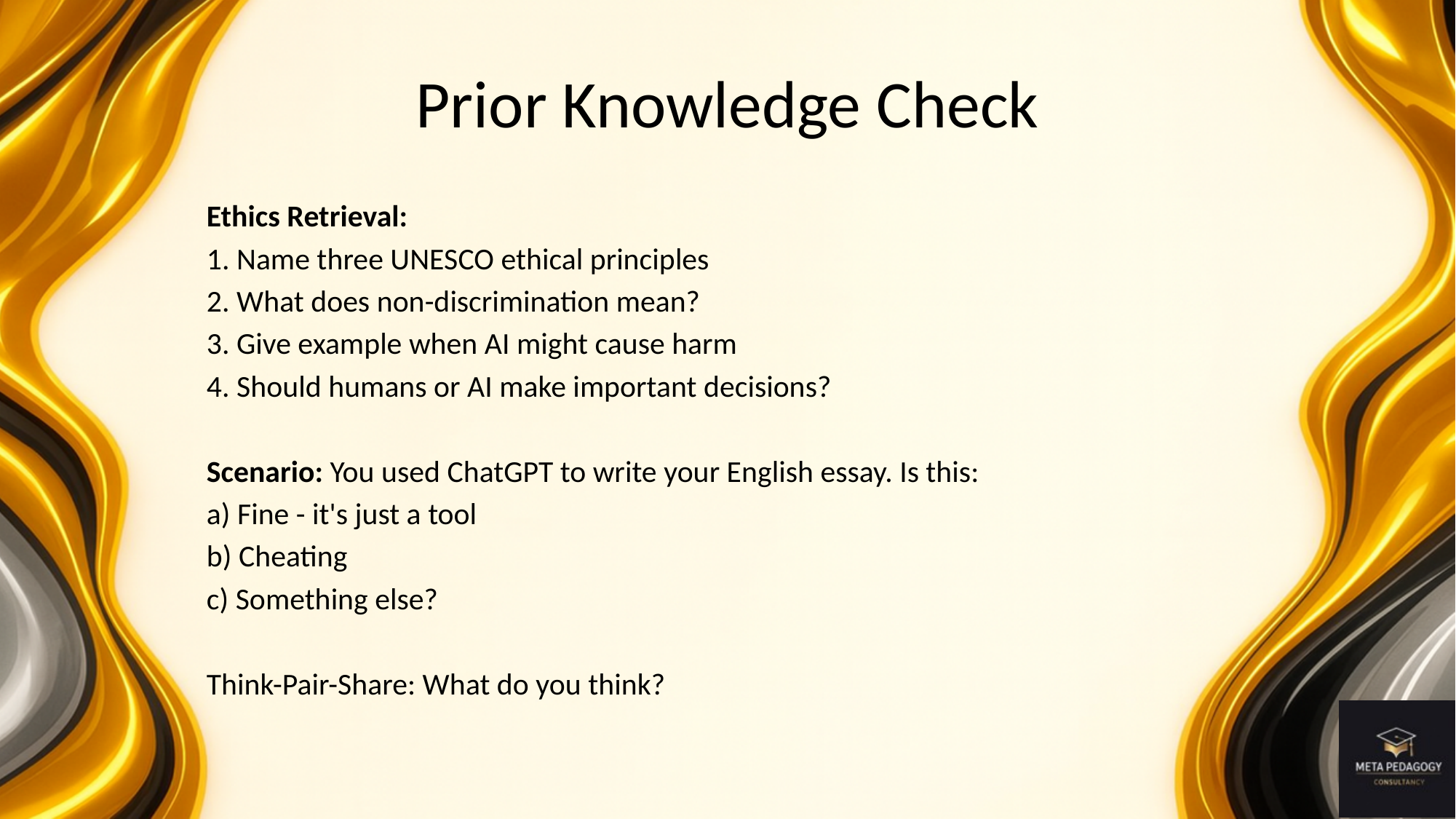

# Prior Knowledge Check
Ethics Retrieval:
1. Name three UNESCO ethical principles
2. What does non-discrimination mean?
3. Give example when AI might cause harm
4. Should humans or AI make important decisions?

Scenario: You used ChatGPT to write your English essay. Is this:
a) Fine - it's just a tool
b) Cheating
c) Something else?

Think-Pair-Share: What do you think?